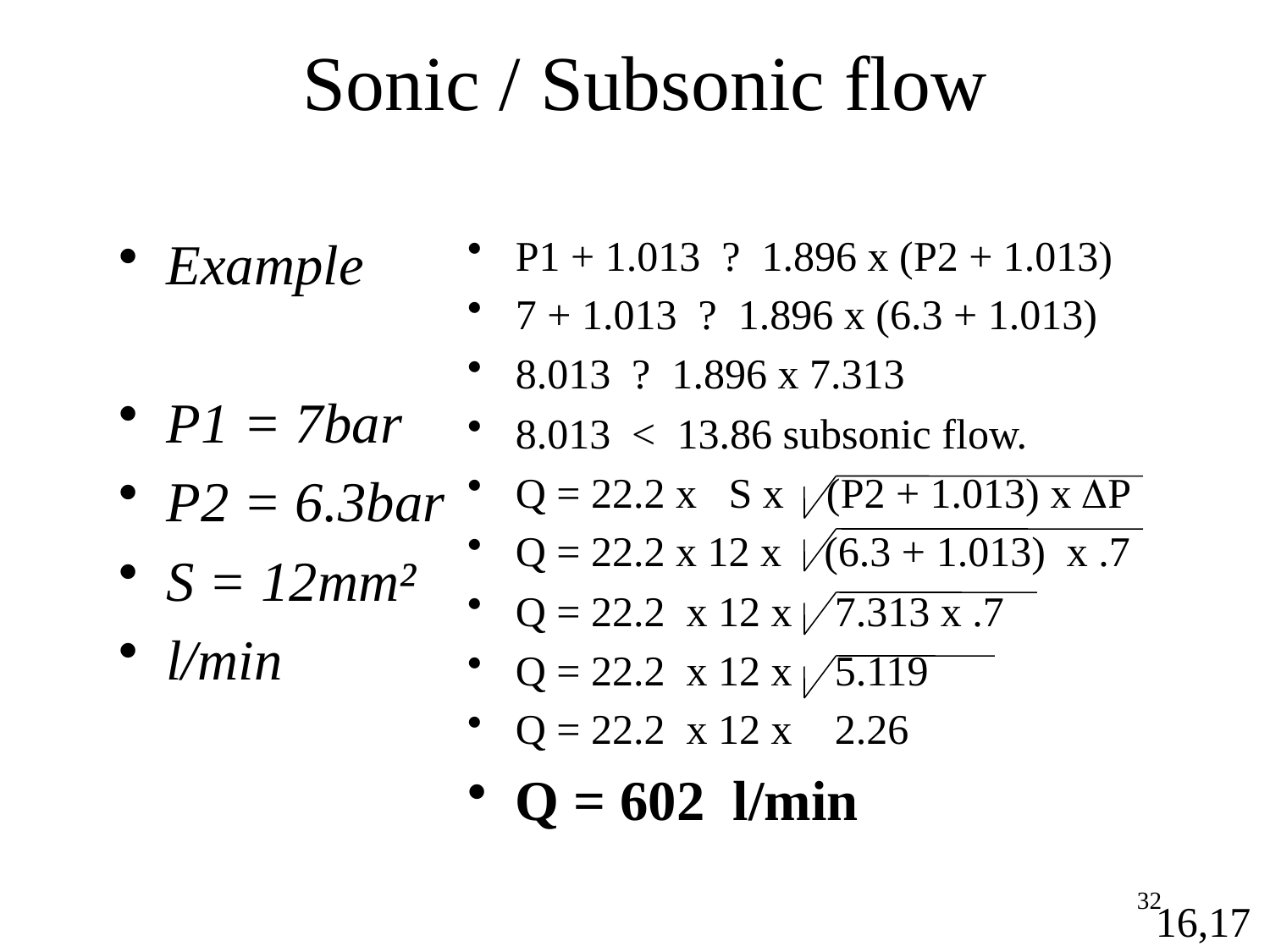

# Sonic / Subsonic flow
Example

P1 = 7bar
P2 = 6.3bar
S = 12mm²
l/min

P1 + 1.013  ?  1.896 x (P2 + 1.013)
7 + 1.013  ?  1.896 x (6.3 + 1.013)
8.013  ?  1.896 x 7.313
8.013  <  13.86 subsonic flow.
Q = 22.2 x   S x    (P2 + 1.013) x ΔP
Q = 22.2 x 12 x    (6.3 + 1.013)  x .7
Q = 22.2  x 12 x    7.313 x .7
Q = 22.2  x 12 x    5.119
Q = 22.2  x 12 x    2.26
Q = 602  l/min

32
16,17